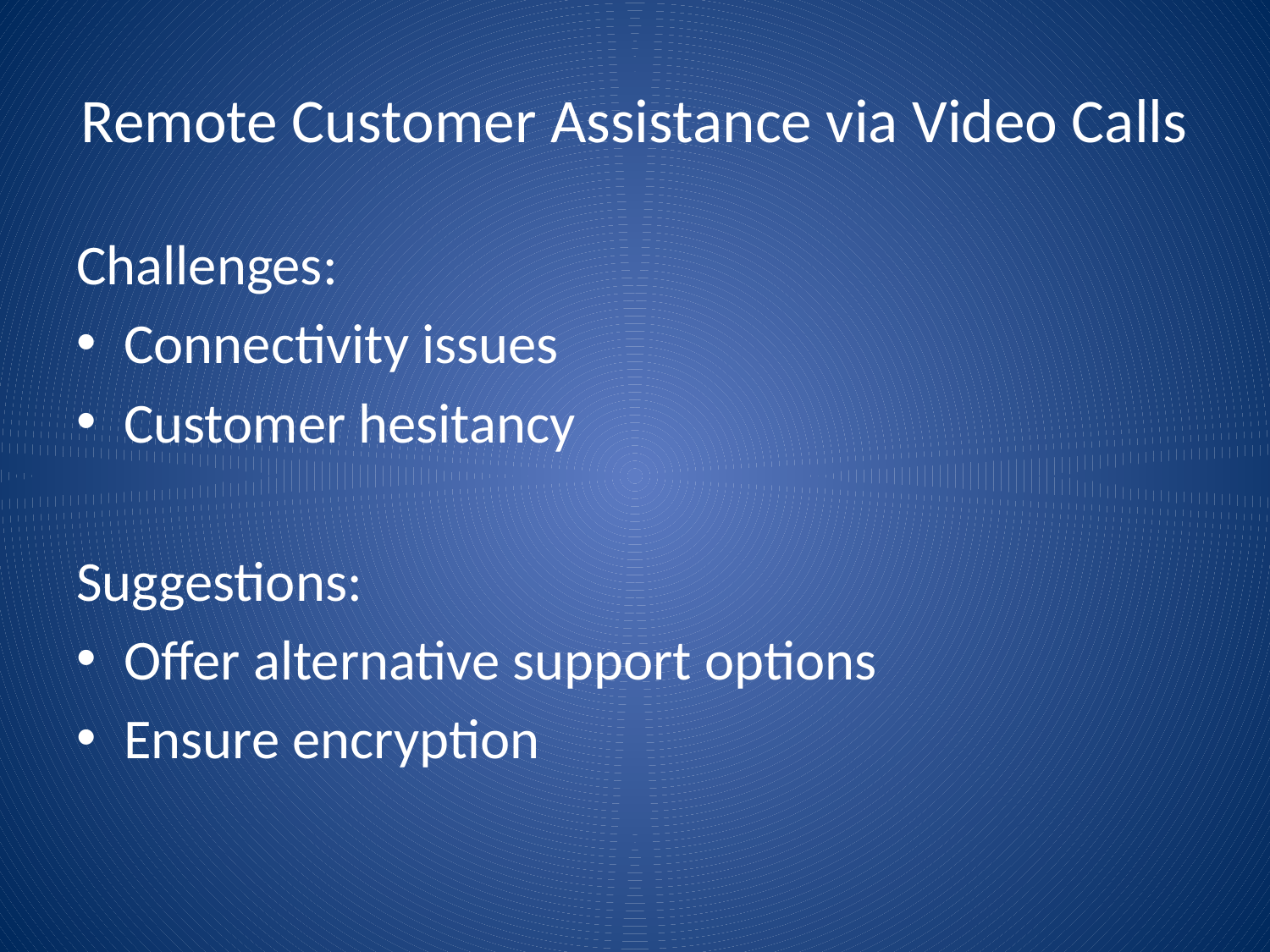

# Remote Customer Assistance via Video Calls
Challenges:
Connectivity issues
Customer hesitancy

Suggestions:
Offer alternative support options
Ensure encryption